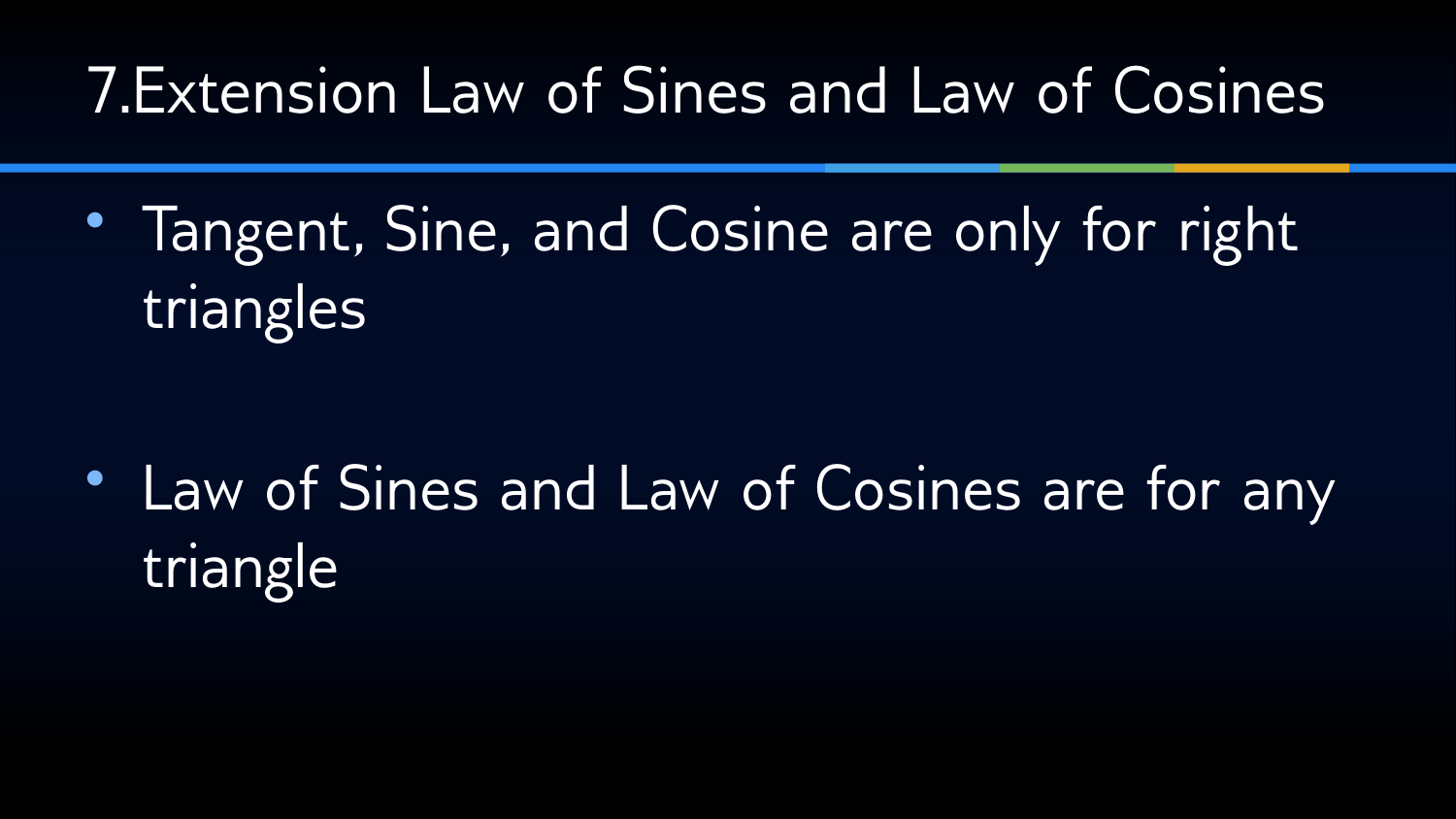

# 7.Extension Law of Sines and Law of Cosines
Tangent, Sine, and Cosine are only for right triangles

Law of Sines and Law of Cosines are for any triangle